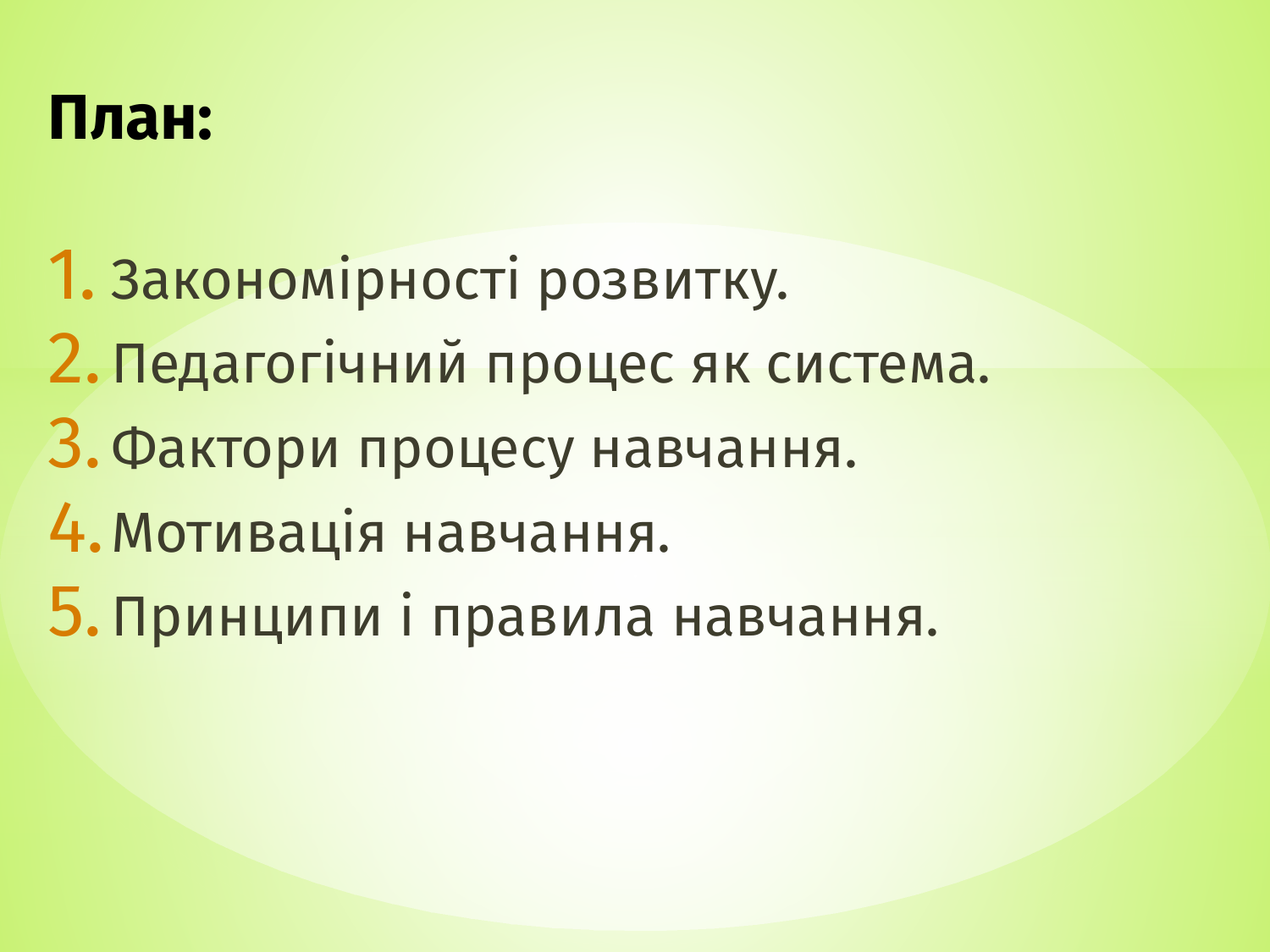

# План:
Закономірності розвитку.
Педагогічний процес як система.
Фактори процесу навчання.
Мотивація навчання.
Принципи і правила навчання.